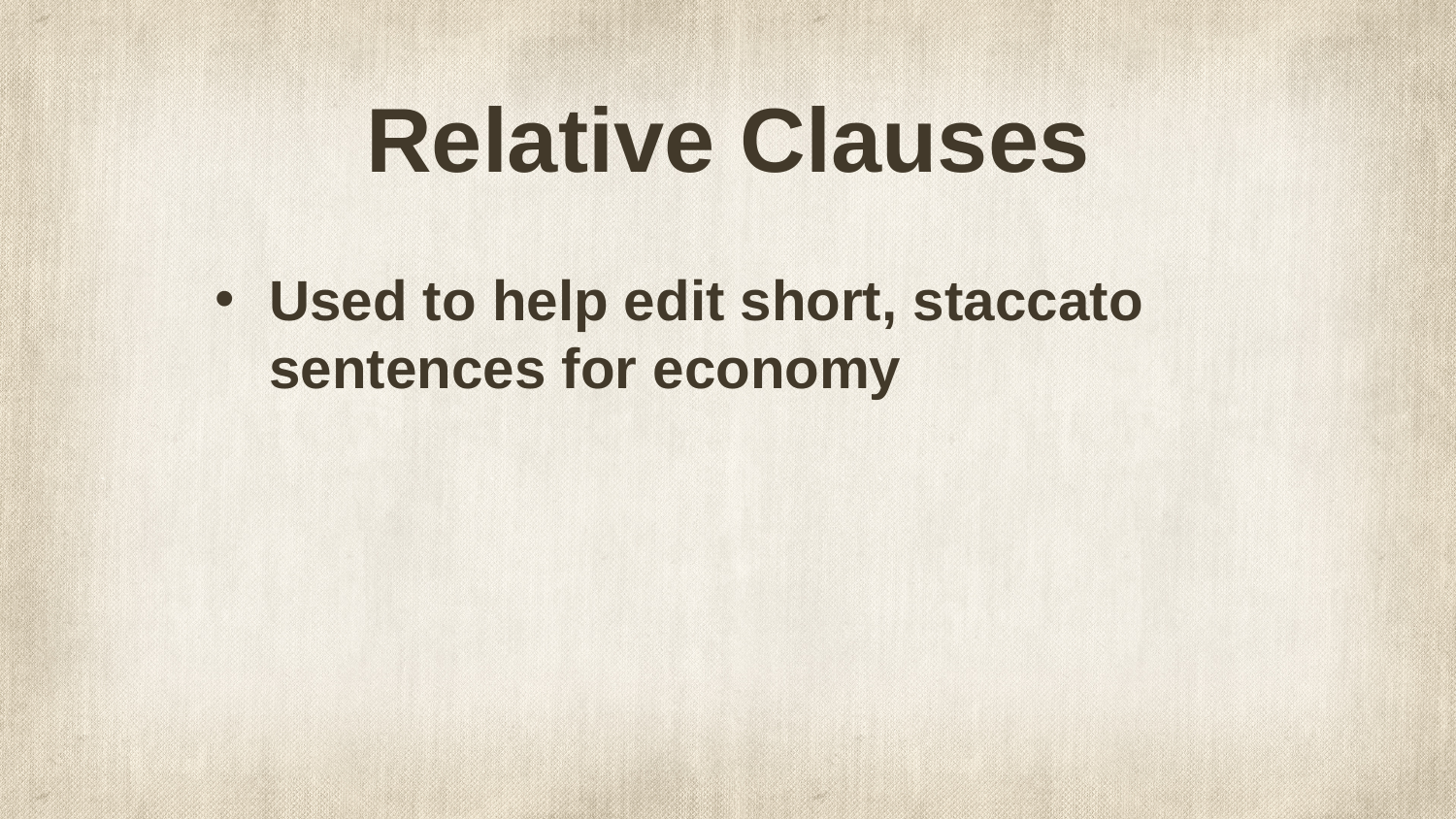

# Relative Clauses
Used to help edit short, staccato sentences for economy